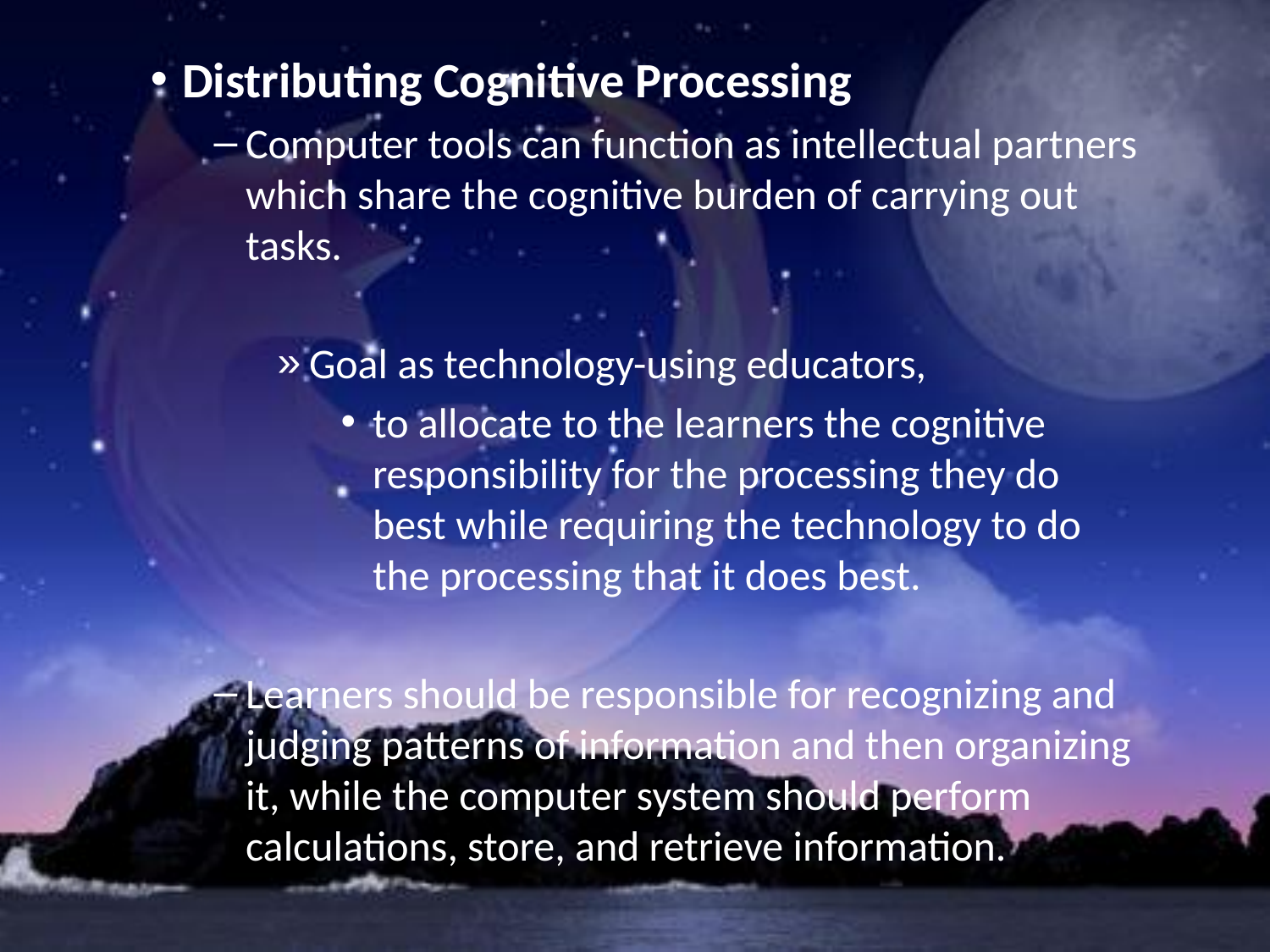

Distributing Cognitive Processing
Computer tools can function as intellectual partners which share the cognitive burden of carrying out tasks.

Goal as technology-using educators,
to allocate to the learners the cognitive responsibility for the processing they do best while requiring the technology to do the processing that it does best.

Learners should be responsible for recognizing and judging patterns of information and then organizing it, while the computer system should perform calculations, store, and retrieve information.